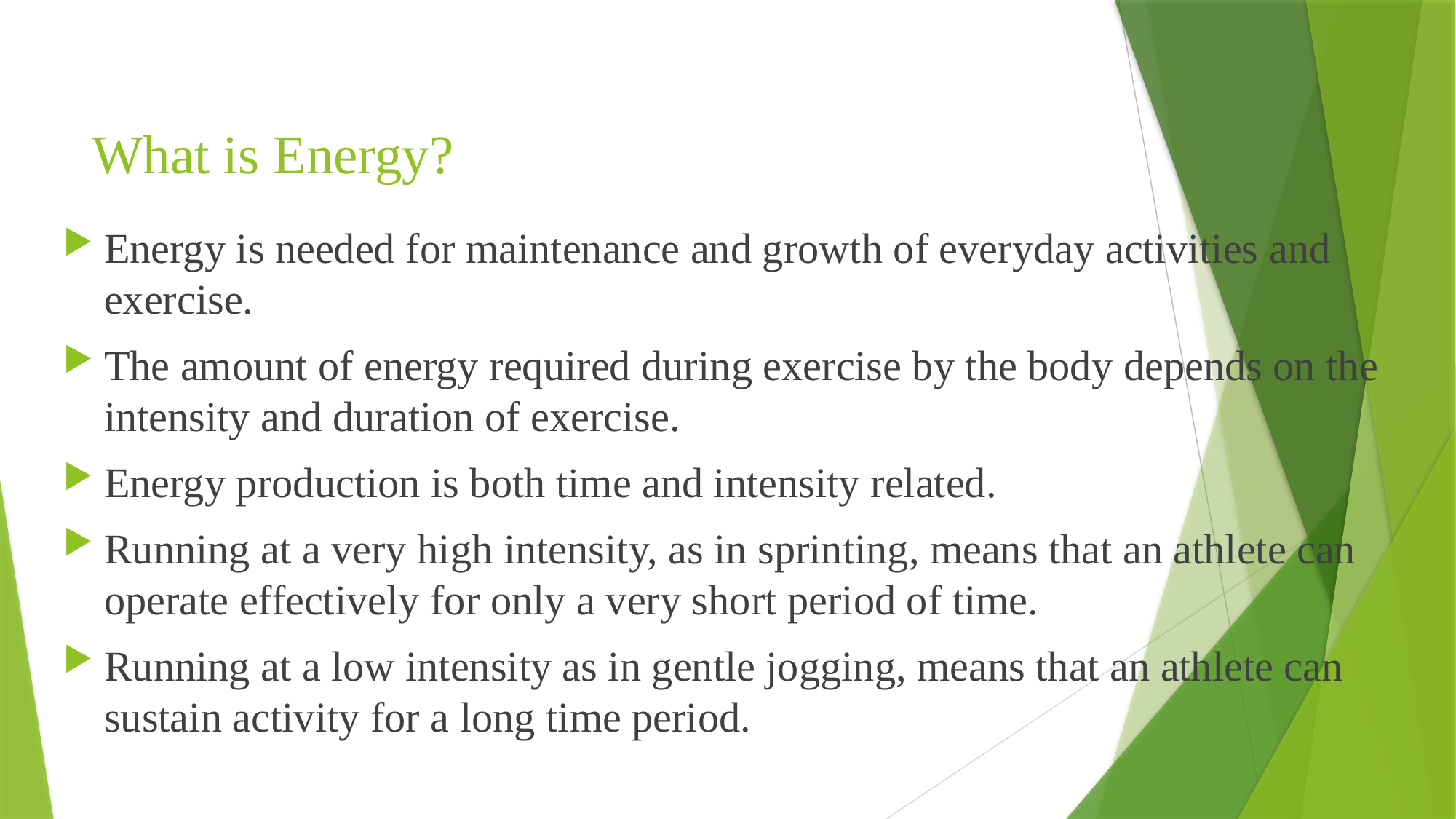

# What is Energy?
Energy is needed for maintenance and growth of everyday activities and exercise.
The amount of energy required during exercise by the body depends on the intensity and duration of exercise.
Energy production is both time and intensity related.
Running at a very high intensity, as in sprinting, means that an athlete can operate effectively for only a very short period of time.
Running at a low intensity as in gentle jogging, means that an athlete can sustain activity for a long time period.